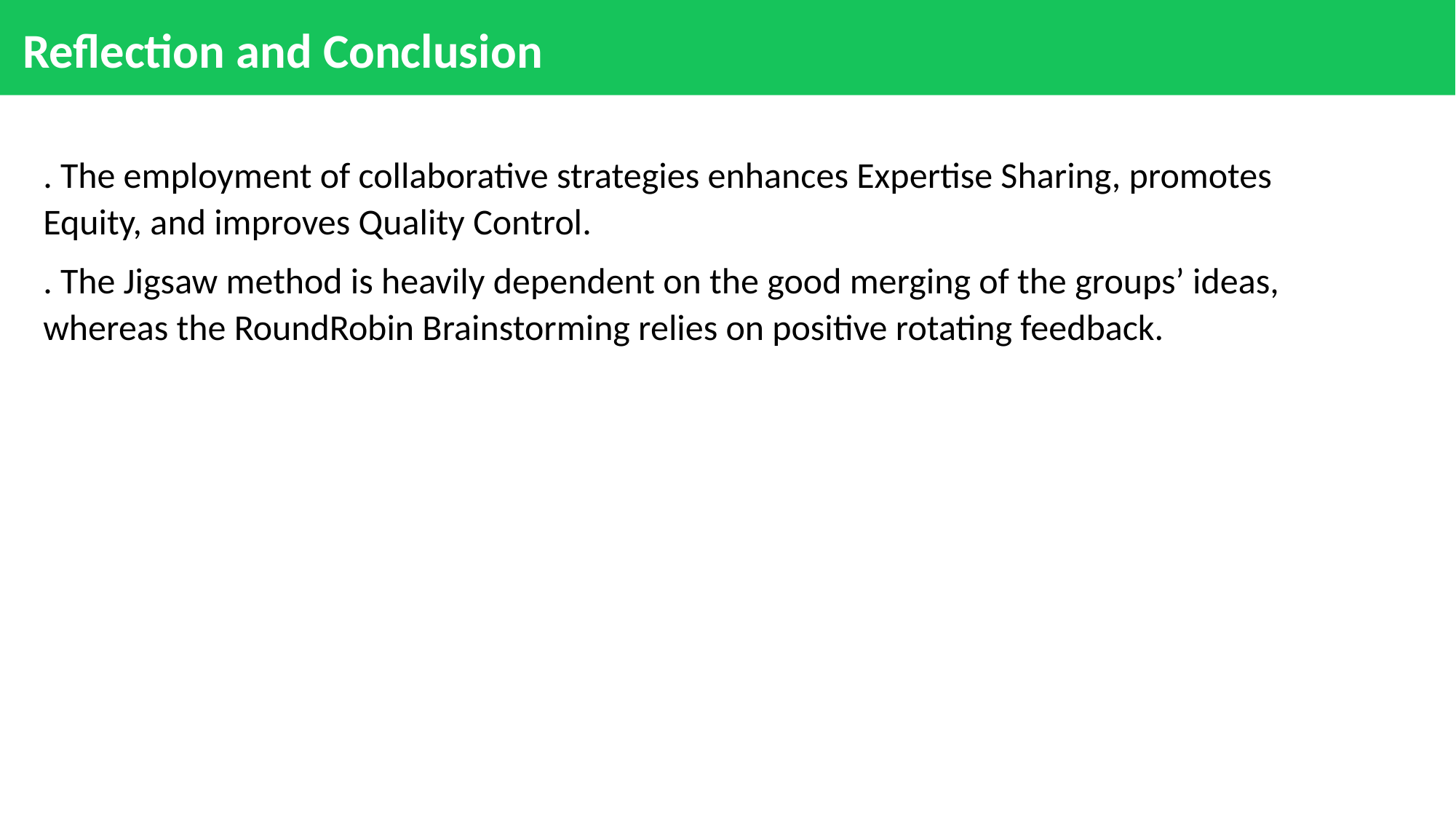

# Reflection and Conclusion
. The employment of collaborative strategies enhances Expertise Sharing, promotes Equity, and improves Quality Control.
. The Jigsaw method is heavily dependent on the good merging of the groups’ ideas, whereas the RoundRobin Brainstorming relies on positive rotating feedback.